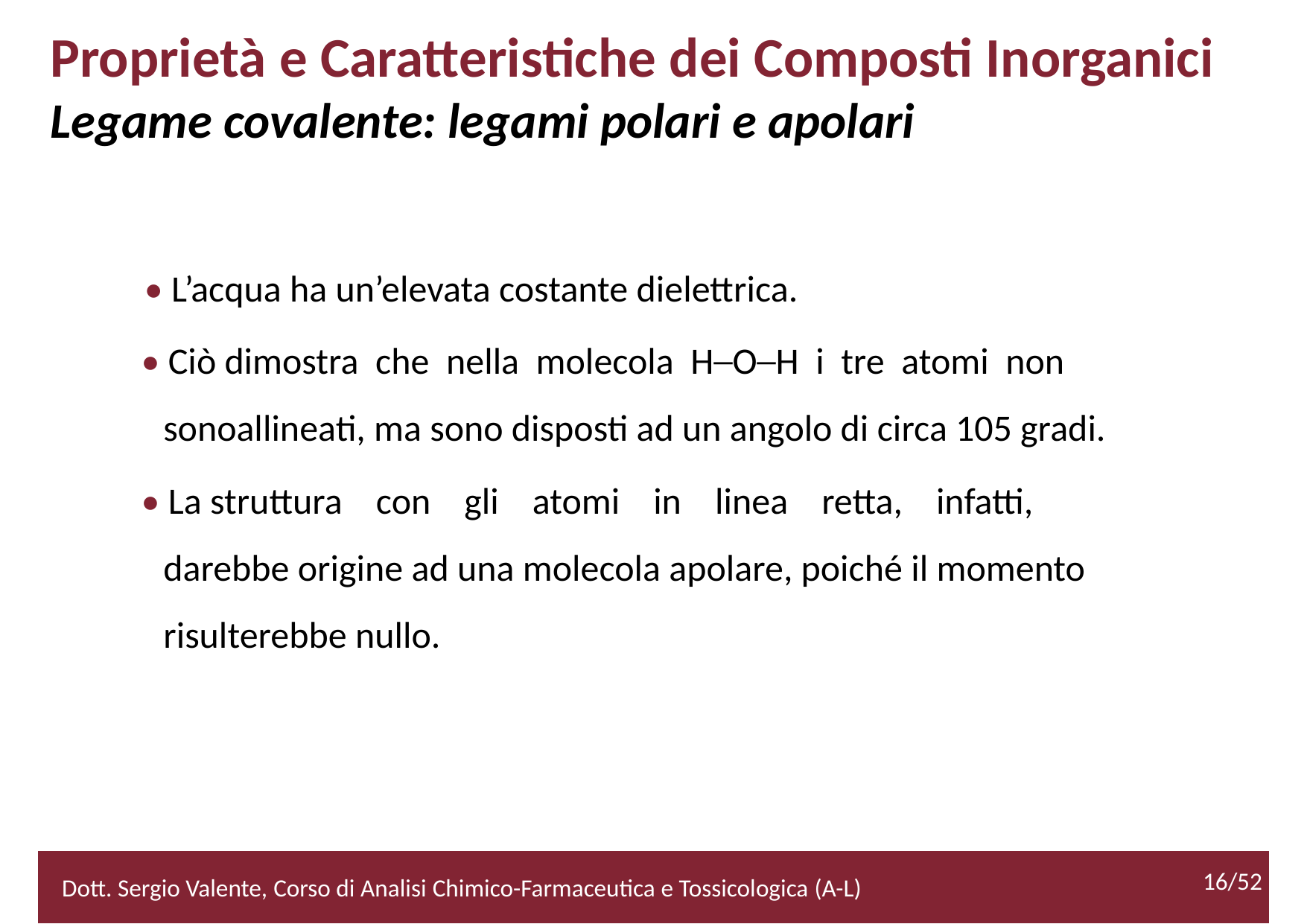

Proprietà e Caratteristiche dei Composti Inorganici
Legame covalente: legami polari e apolari
• L’acqua ha un’elevata costante dielettrica.
• Ciò dimostra  che  nella  molecola  H─O─H  i  tre  atomi  non  sonoallineati, ma sono disposti ad un angolo di circa 105 gradi.

• La struttura    con    gli    atomi    in    linea    retta,    infatti,    darebbe origine ad una molecola apolare, poiché il momento risulterebbe nullo.

16/52
Dott. Sergio Valente, Corso di Analisi Chimico-Farmaceutica e Tossicologica (A-L)